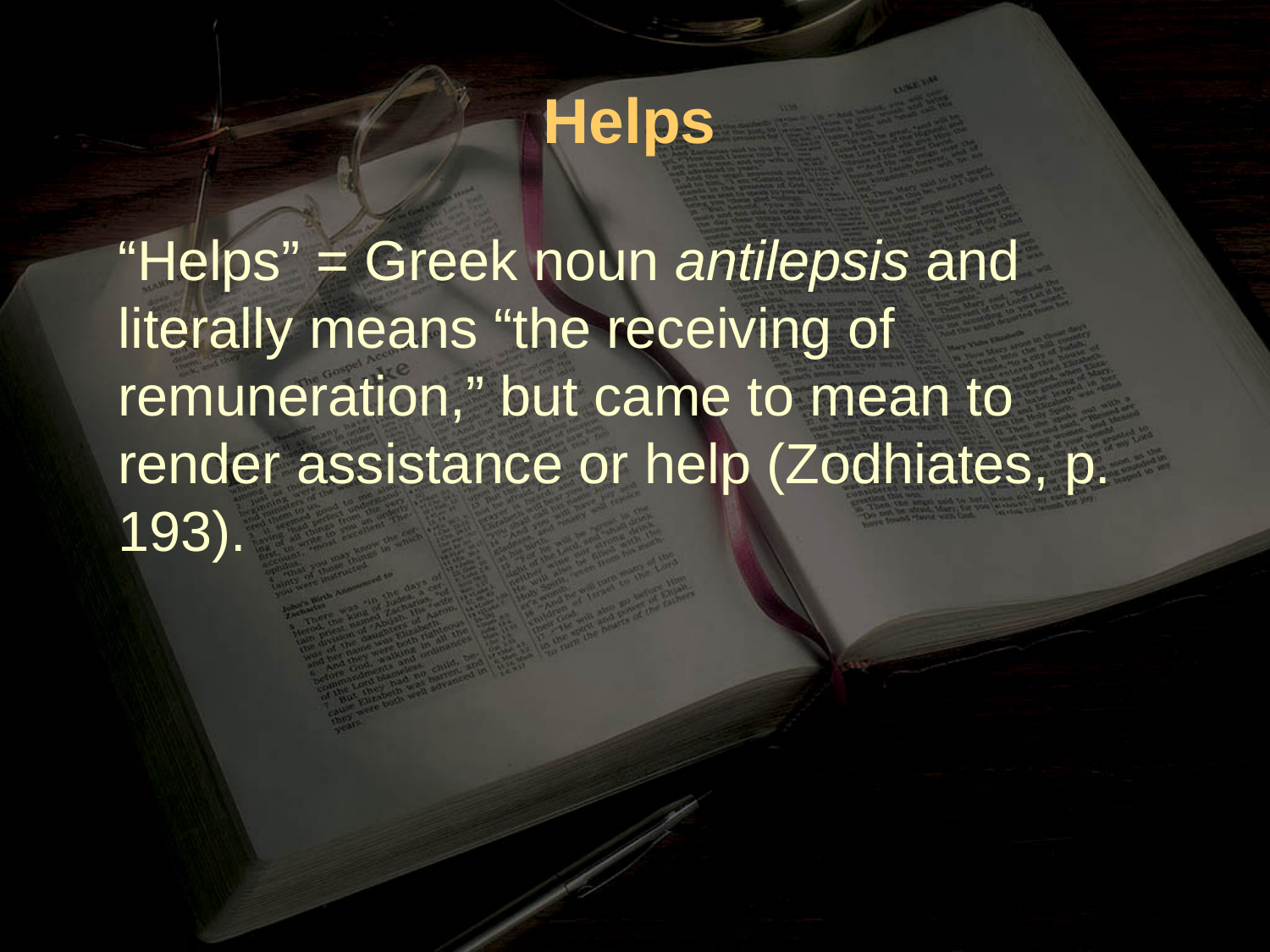

Helps

“Helps” = Greek noun antilepsis and literally means “the receiving of remuneration,” but came to mean to render assistance or help (Zodhiates, p. 193).